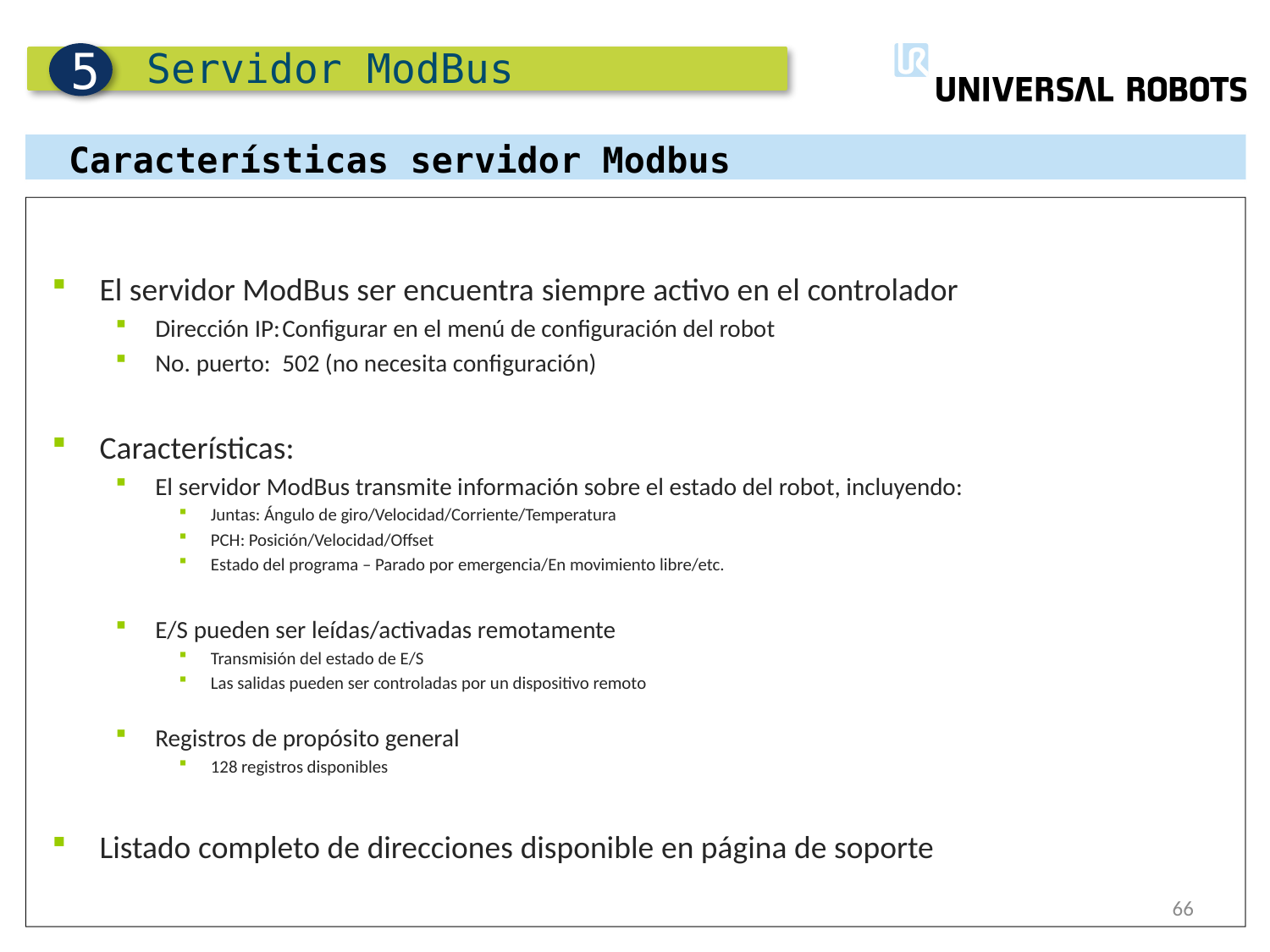

Servidor ModBus

5
Características servidor Modbus

El servidor ModBus ser encuentra siempre activo en el controlador
Dirección IP:	Configurar en el menú de configuración del robot
No. puerto:	502 (no necesita configuración)

Características:
El servidor ModBus transmite información sobre el estado del robot, incluyendo:
Juntas: Ángulo de giro/Velocidad/Corriente/Temperatura
PCH: Posición/Velocidad/Offset
Estado del programa – Parado por emergencia/En movimiento libre/etc.

E/S pueden ser leídas/activadas remotamente
Transmisión del estado de E/S
Las salidas pueden ser controladas por un dispositivo remoto

Registros de propósito general
128 registros disponibles

Listado completo de direcciones disponible en página de soporte

66